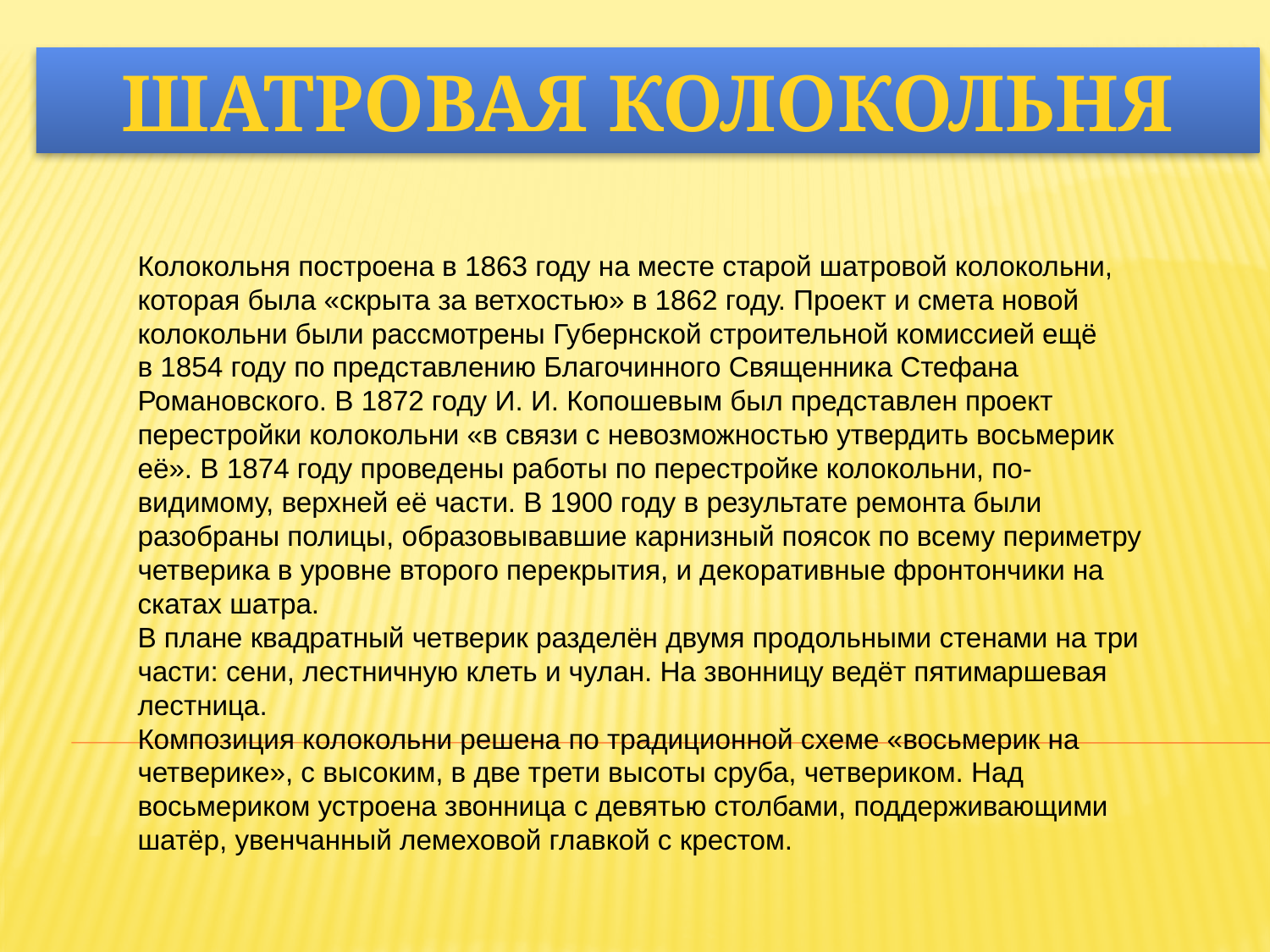

Шатровая колокольня
Колокольня построена в 1863 году на месте старой шатровой колокольни, которая была «скрыта за ветхостью» в 1862 году. Проект и смета новой колокольни были рассмотрены Губернской строительной комиссией ещё в 1854 году по представлению Благочинного Священника Стефана Романовского. В 1872 году И. И. Копошевым был представлен проект перестройки колокольни «в связи с невозможностью утвердить восьмерик её». В 1874 году проведены работы по перестройке колокольни, по-видимому, верхней её части. В 1900 году в результате ремонта были разобраны полицы, образовывавшие карнизный поясок по всему периметру четверика в уровне второго перекрытия, и декоративные фронтончики на скатах шатра.
В плане квадратный четверик разделён двумя продольными стенами на три части: сени, лестничную клеть и чулан. На звонницу ведёт пятимаршевая лестница.
Композиция колокольни решена по традиционной схеме «восьмерик на четверике», с высоким, в две трети высоты сруба, четвериком. Над восьмериком устроена звонница с девятью столбами, поддерживающими шатёр, увенчанный лемеховой главкой с крестом.